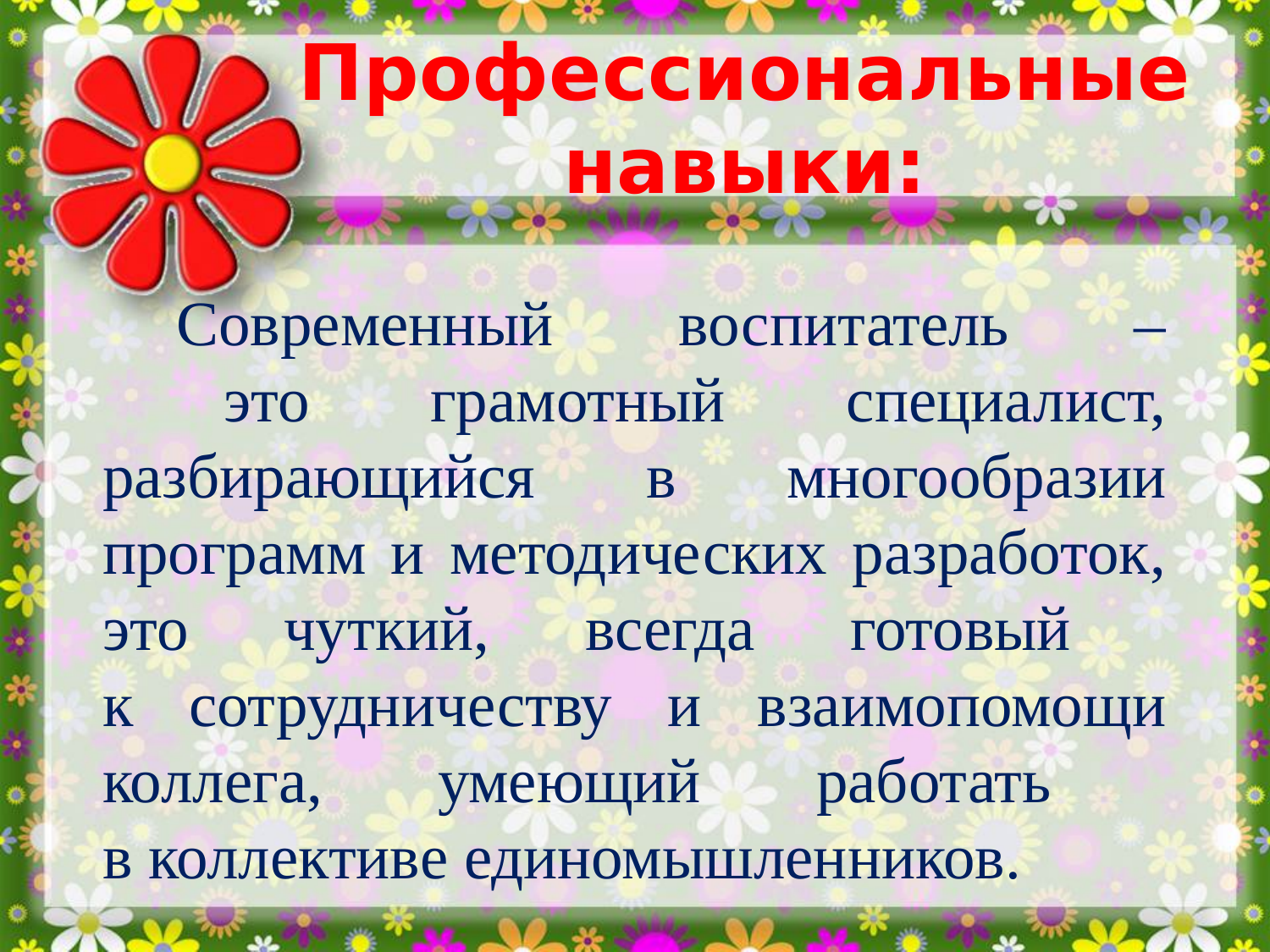

Профессиональные навыки:
Современный воспитатель –
 это грамотный специалист, разбирающийся в многообразии программ и методических разработок, это чуткий, всегда готовый
к сотрудничеству и взаимопомощи коллега, умеющий работать
в коллективе единомышленников.